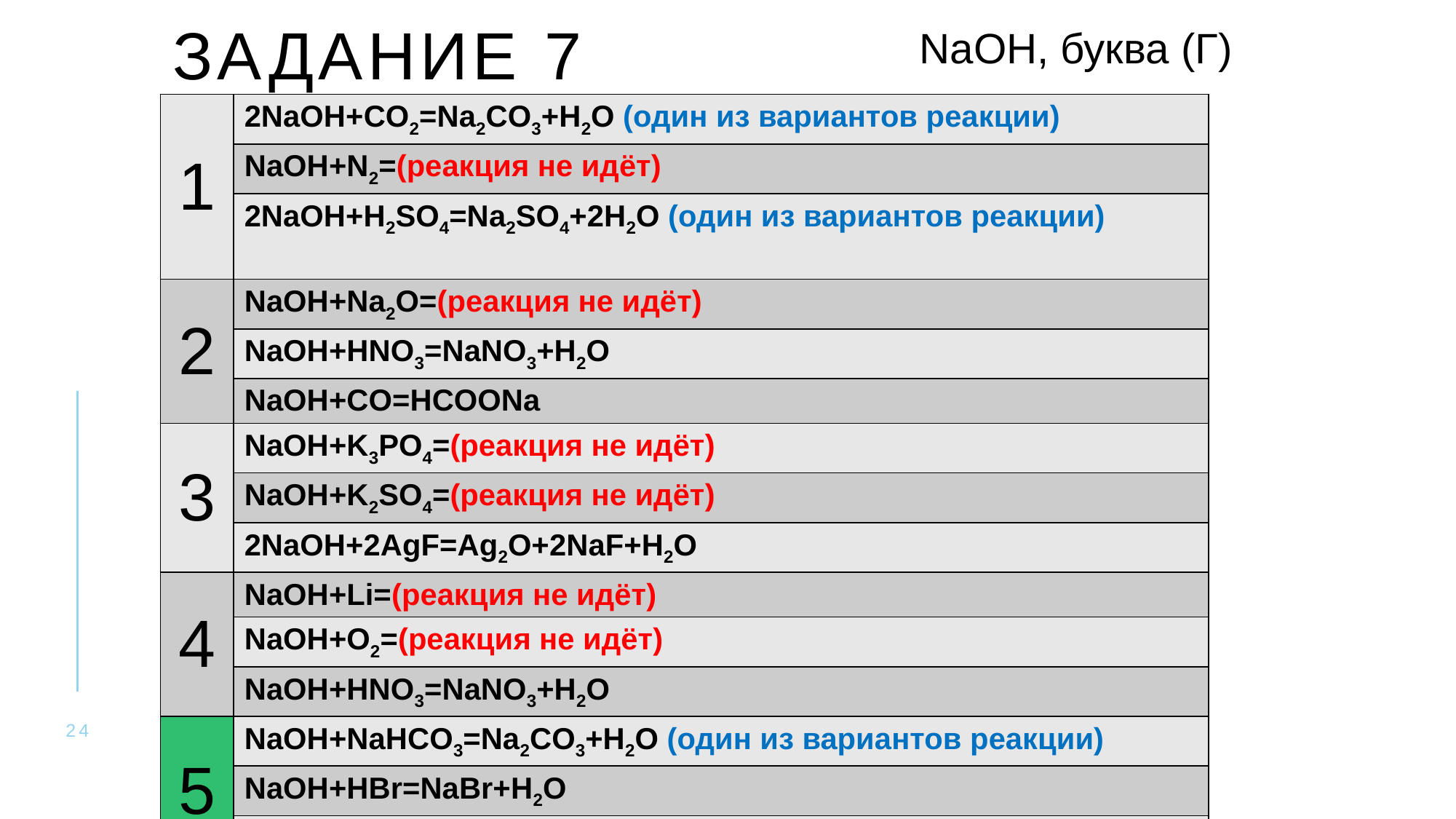

NaOH, буква (Г)
# Задание 7
| 1 | 2NaOH+CO2=Na2CO3+H2O (один из вариантов реакции) |
| --- | --- |
|  | NaOH+N2=(реакция не идёт) |
|  | 2NaOH+H2SO4=Na2SO4+2H2O (один из вариантов реакции) |
| 2 | NaOH+Na2O=(реакция не идёт) |
|  | NaOH+HNO3=NaNO3+H2O |
|  | NaOH+CO=HCOONa |
| 3 | NaOH+K3PO4=(реакция не идёт) |
|  | NaOH+K2SO4=(реакция не идёт) |
|  | 2NaOH+2AgF=Ag2O+2NaF+H2O |
| 4 | NaOH+Li=(реакция не идёт) |
|  | NaOH+O2=(реакция не идёт) |
|  | NaOH+HNO3=NaNO3+H2O |
| 5 | NaOH+NaHCO3=Na2CO3+H2O (один из вариантов реакции) |
|  | NaOH+HBr=NaBr+H2O |
|  | 2NaOH+CO2=Na2CO3+H2O |
24